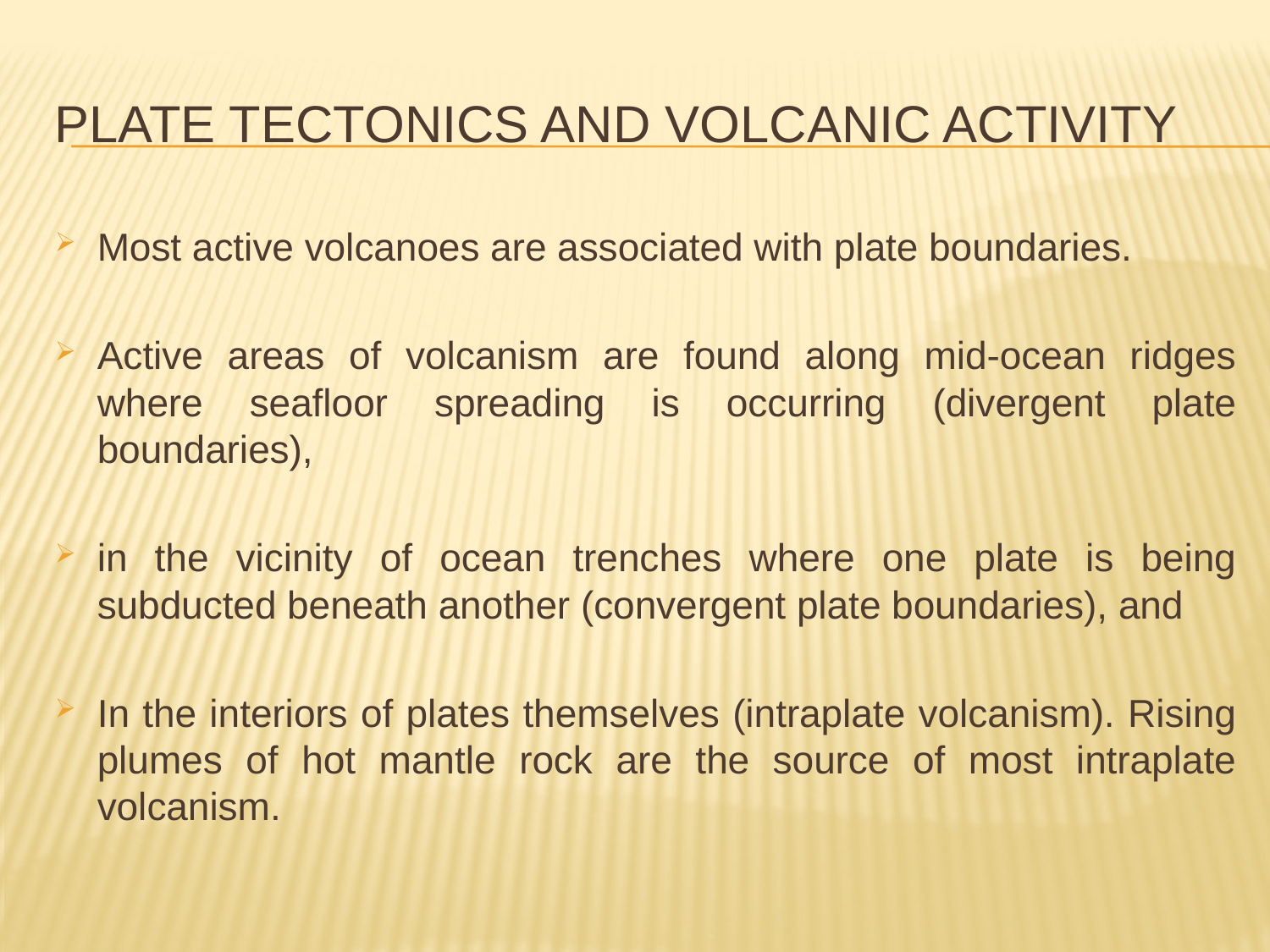

# Plate Tectonics and Volcanic Activity
Most active volcanoes are associated with plate boundaries.

Active areas of volcanism are found along mid-ocean ridges where seafloor spreading is occurring (divergent plate boundaries),

in the vicinity of ocean trenches where one plate is being subducted beneath another (convergent plate boundaries), and

In the interiors of plates themselves (intraplate volcanism). Rising plumes of hot mantle rock are the source of most intraplate volcanism.